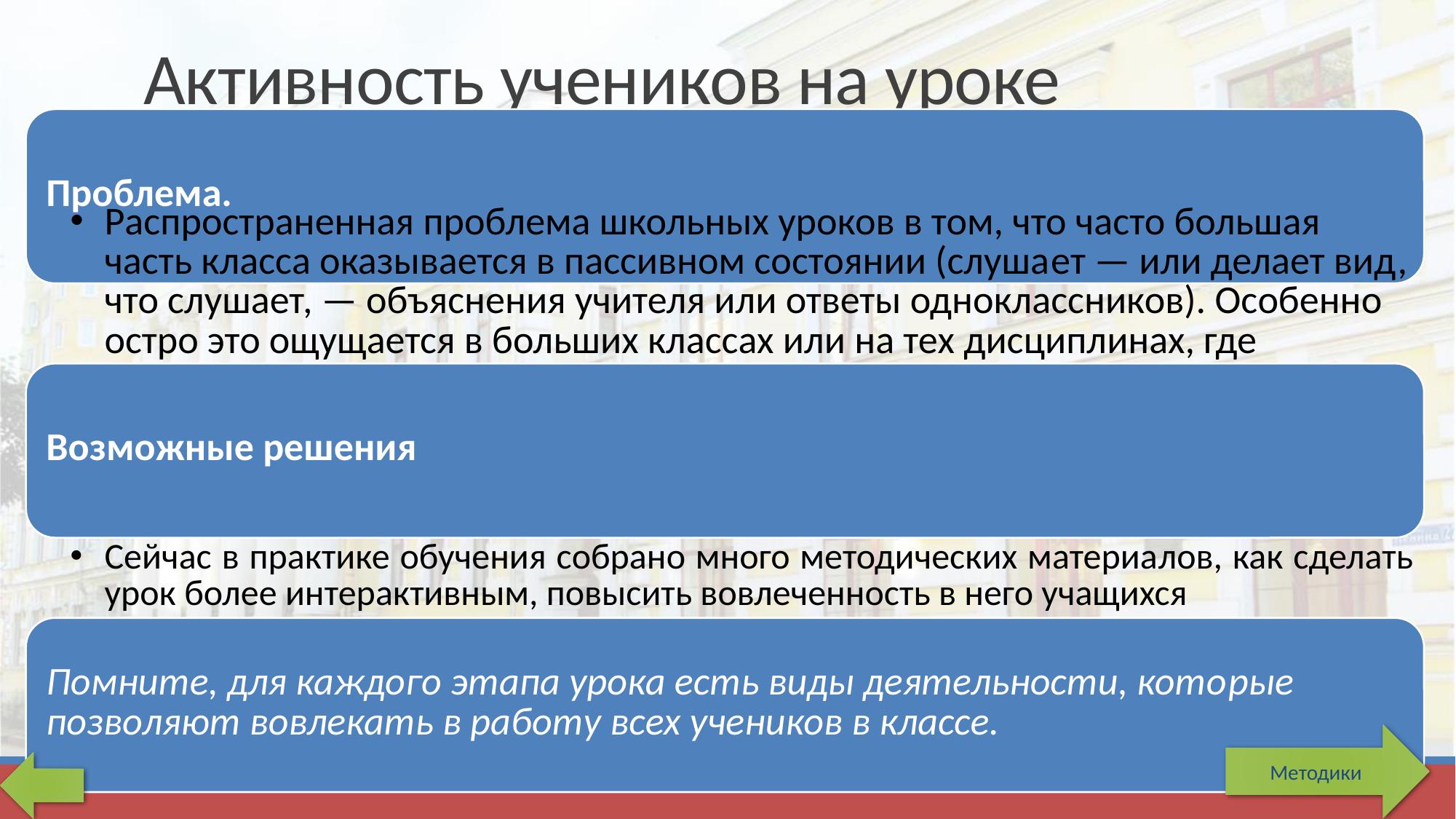

# Активность учеников на уроке
Проблема.
Распространенная проблема школьных уроков в том, что часто большая часть класса оказывается в пассивном состоянии (слуша­ет — или делает вид, что слушает, — объяснения учителя или ответы одноклассников). Особенно остро это ощущается в больших классах или на тех дисциплинах, где преимущественно происходит работа с текстами (история, биология, обществознание и т. п.).
Возможные решения
Сейчас в практике обучения собрано много методических материа­лов, как сделать урок более интерактивным, повысить вовлеченность в него учащихся
Помните, для каждого этапа урока есть виды деятельности, кото­рые позволяют вовлекать в работу всех учеников в классе.
Методики